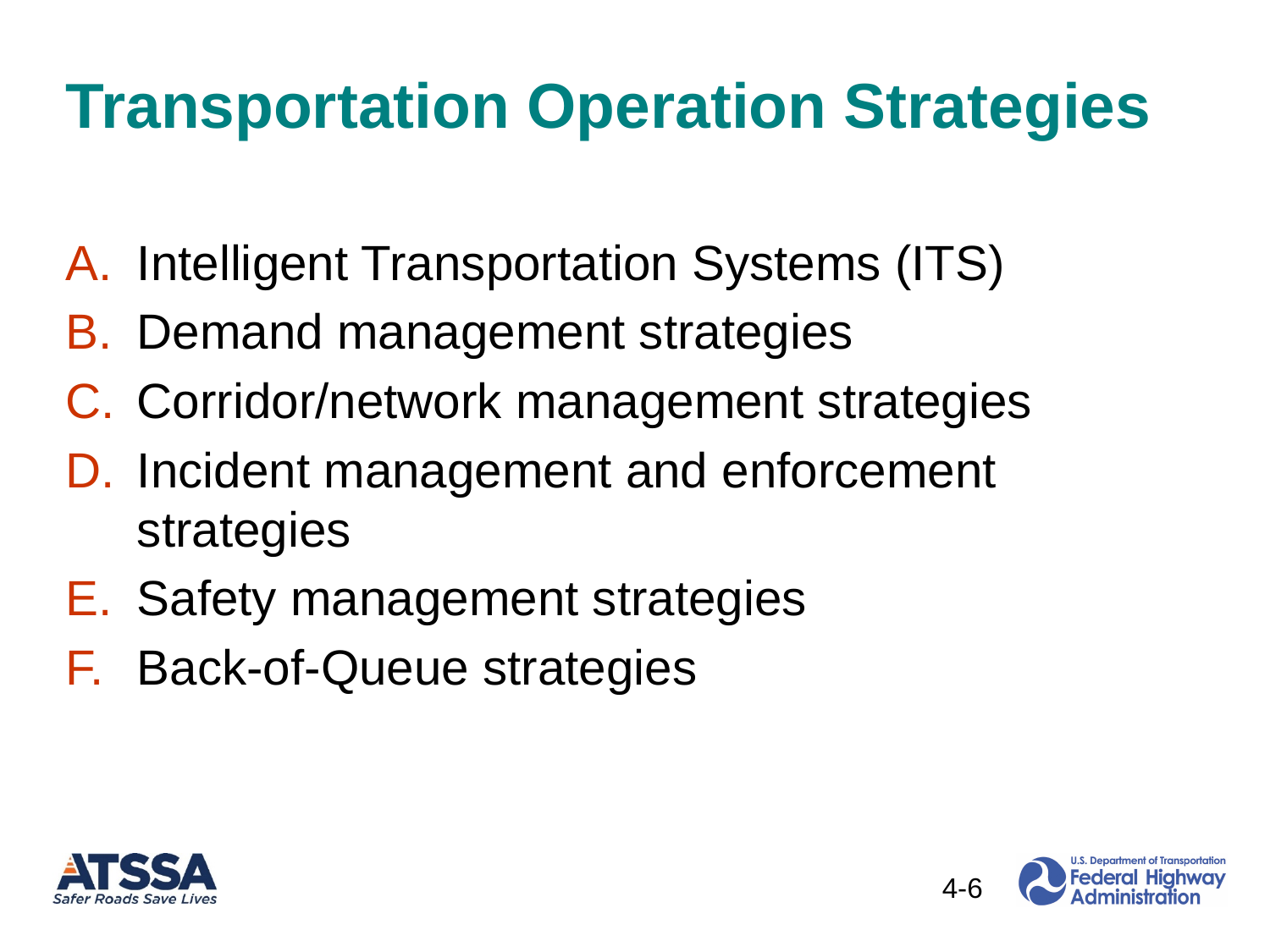

# Transportation Operation Strategies
Intelligent Transportation Systems (ITS)
Demand management strategies
Corridor/network management strategies
Incident management and enforcement strategies
Safety management strategies
Back-of-Queue strategies